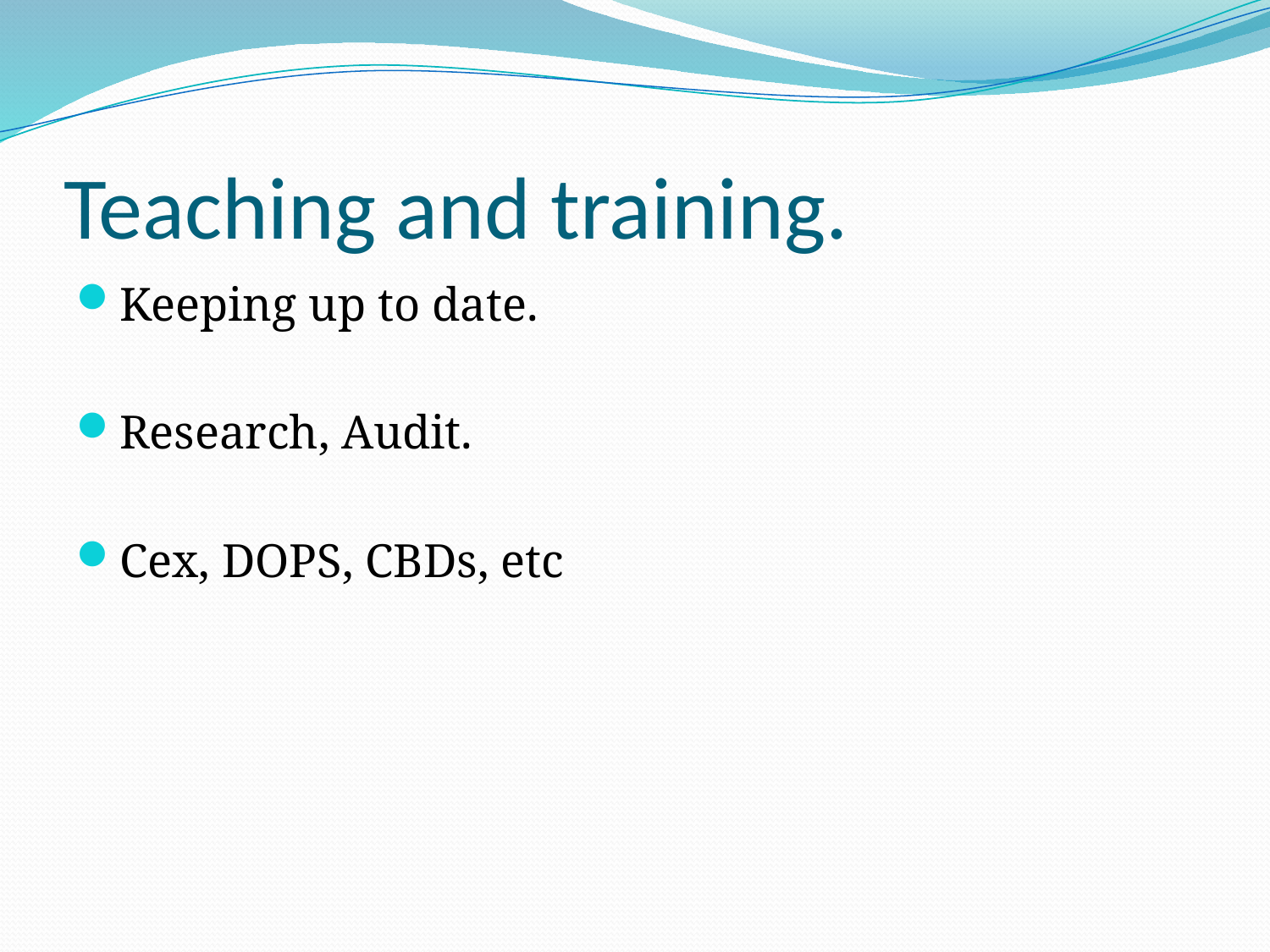

# Teaching and training.
Keeping up to date.

Research, Audit.

Cex, DOPS, CBDs, etc